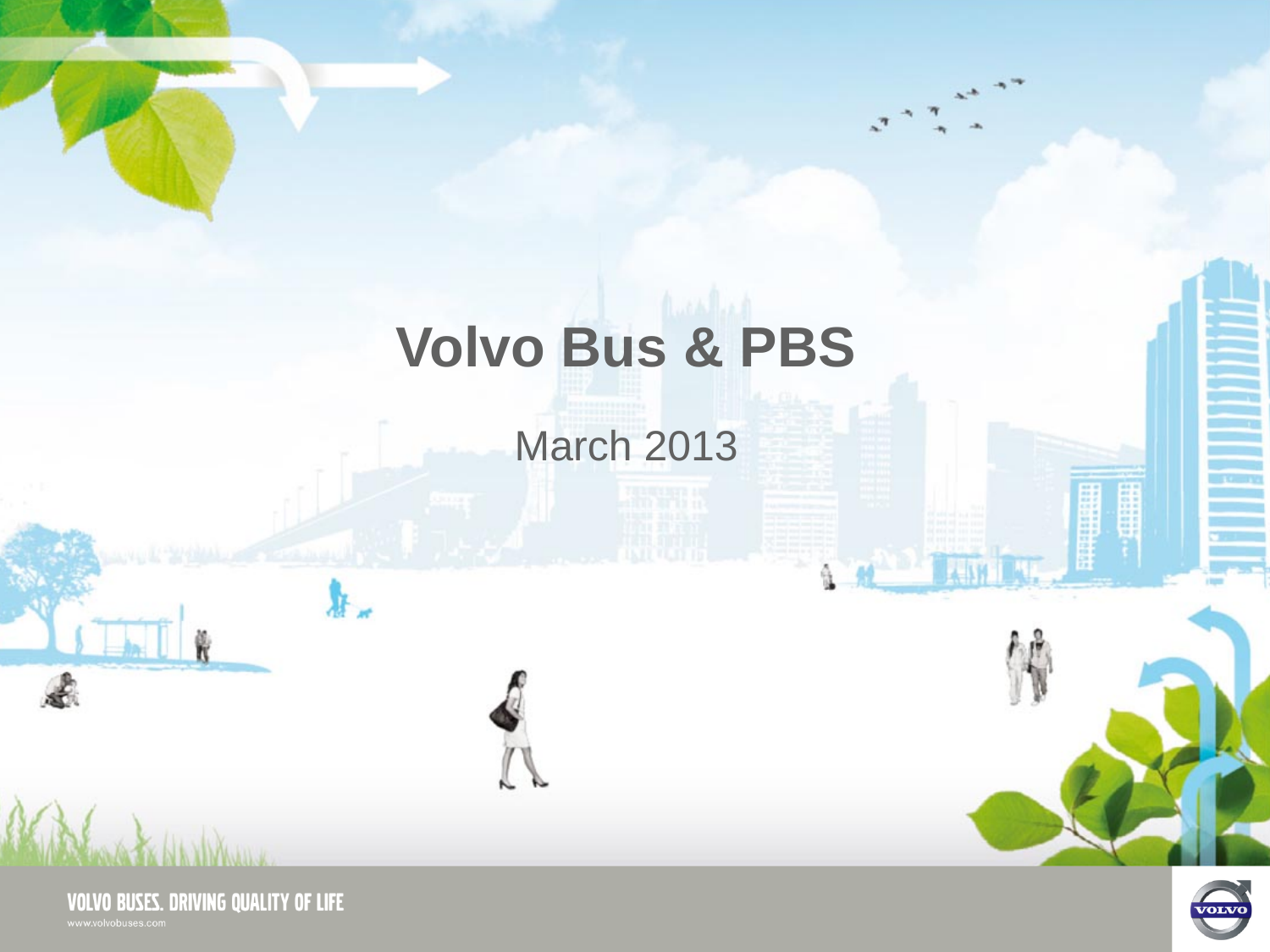

# Volvo Bus & PBS March 2013